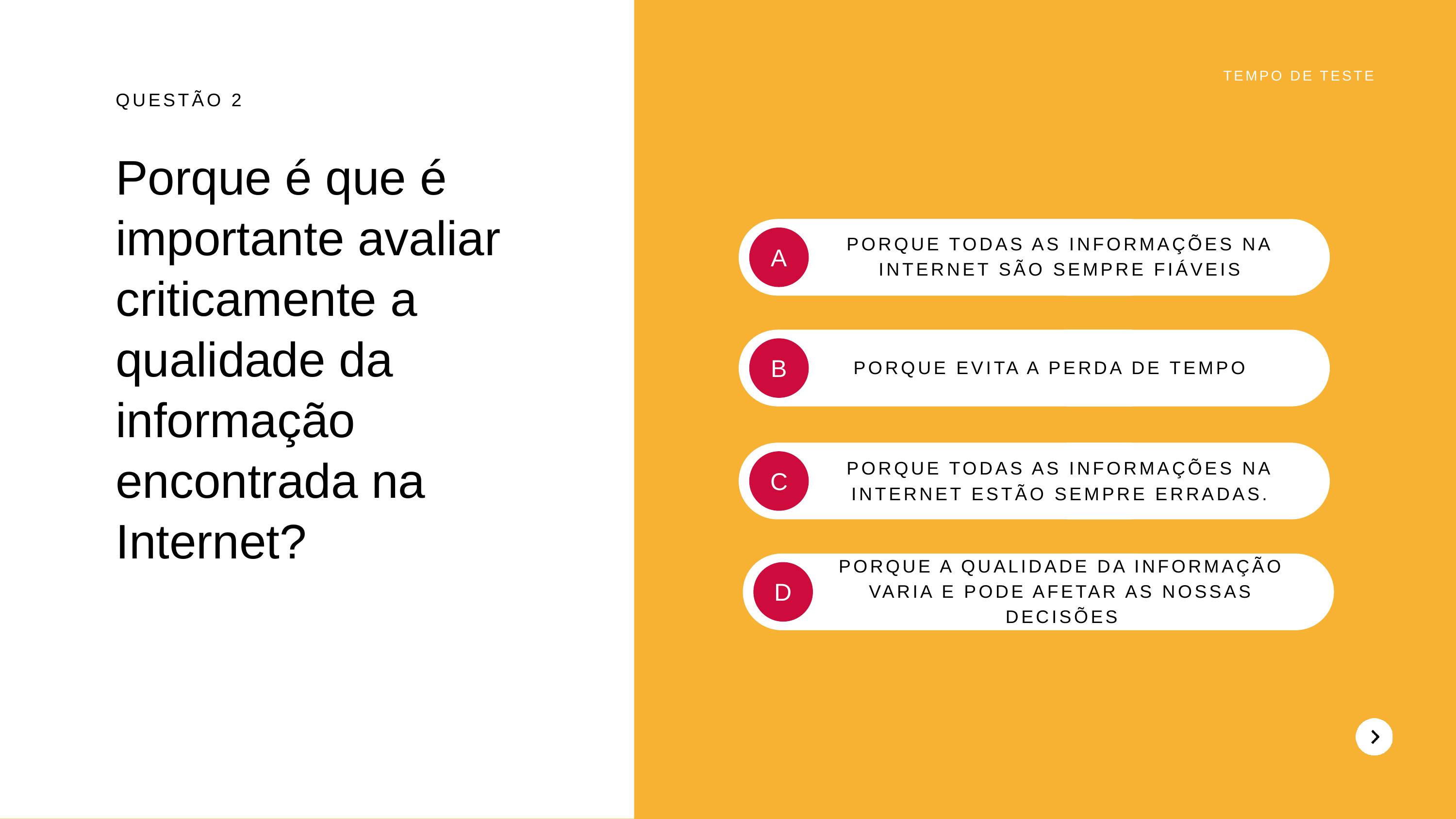

TEMPO DE TESTE
QUESTÃO 2
Porque é que é importante avaliar criticamente a qualidade da informação encontrada na Internet?

PORQUE TODAS AS INFORMAÇÕES NA INTERNET SÃO SEMPRE FIÁVEIS
A

B
PORQUE EVITA A PERDA DE TEMPO

PORQUE TODAS AS INFORMAÇÕES NA INTERNET ESTÃO SEMPRE ERRADAS.
C
PORQUE A QUALIDADE DA INFORMAÇÃO VARIA E PODE AFETAR AS NOSSAS DECISÕES

D